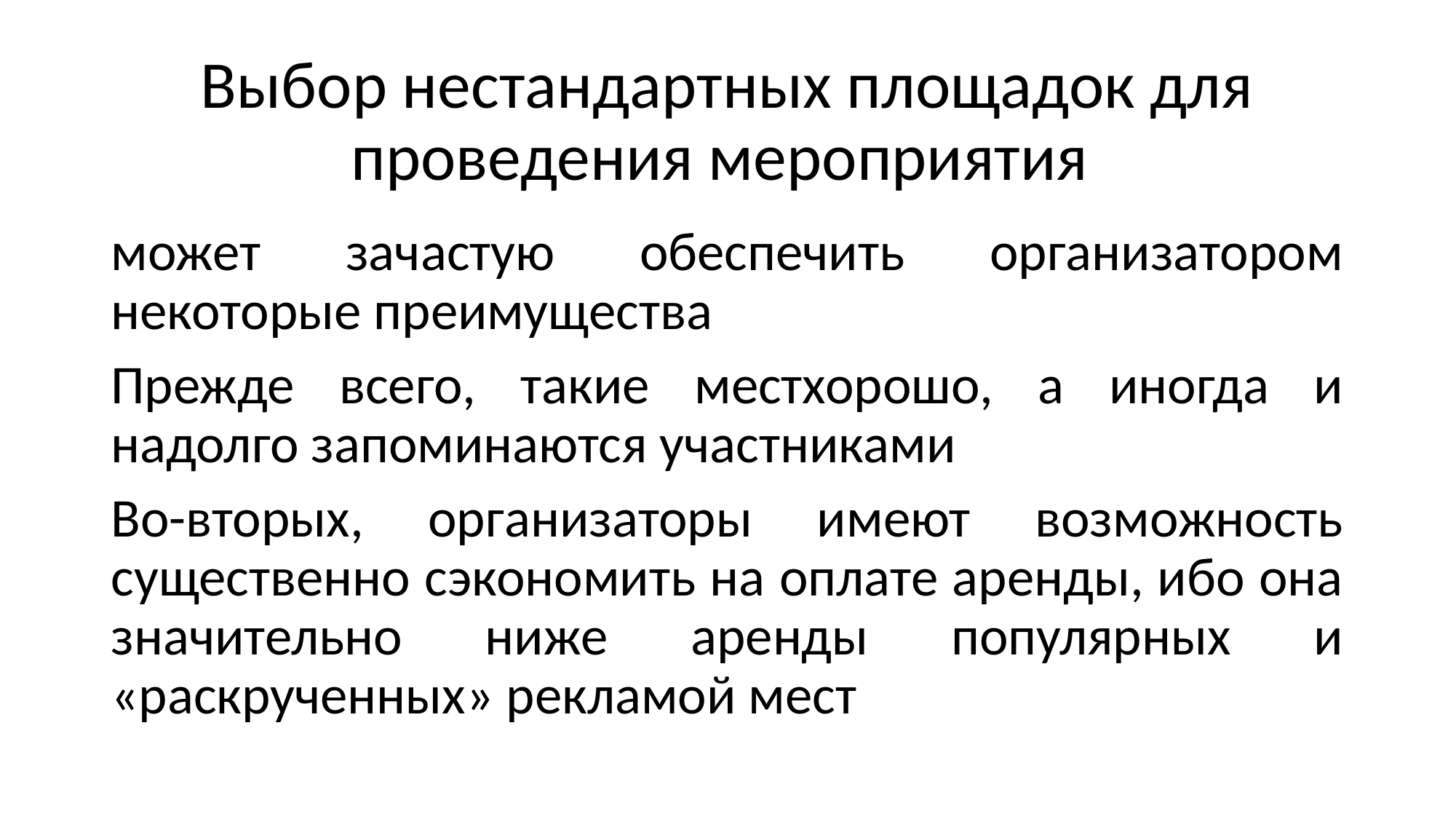

# Выбор нестандартных площадок для проведения мероприятия
может зачастую обеспечить организатором некоторые преимущества
Прежде всего, такие местхорошо, а иногда и надолго запоминаются участниками
Во-вторых, организаторы имеют возможность существенно сэкономить на оплате аренды, ибо она значительно ниже аренды популярных и «раскрученных» рекламой мест